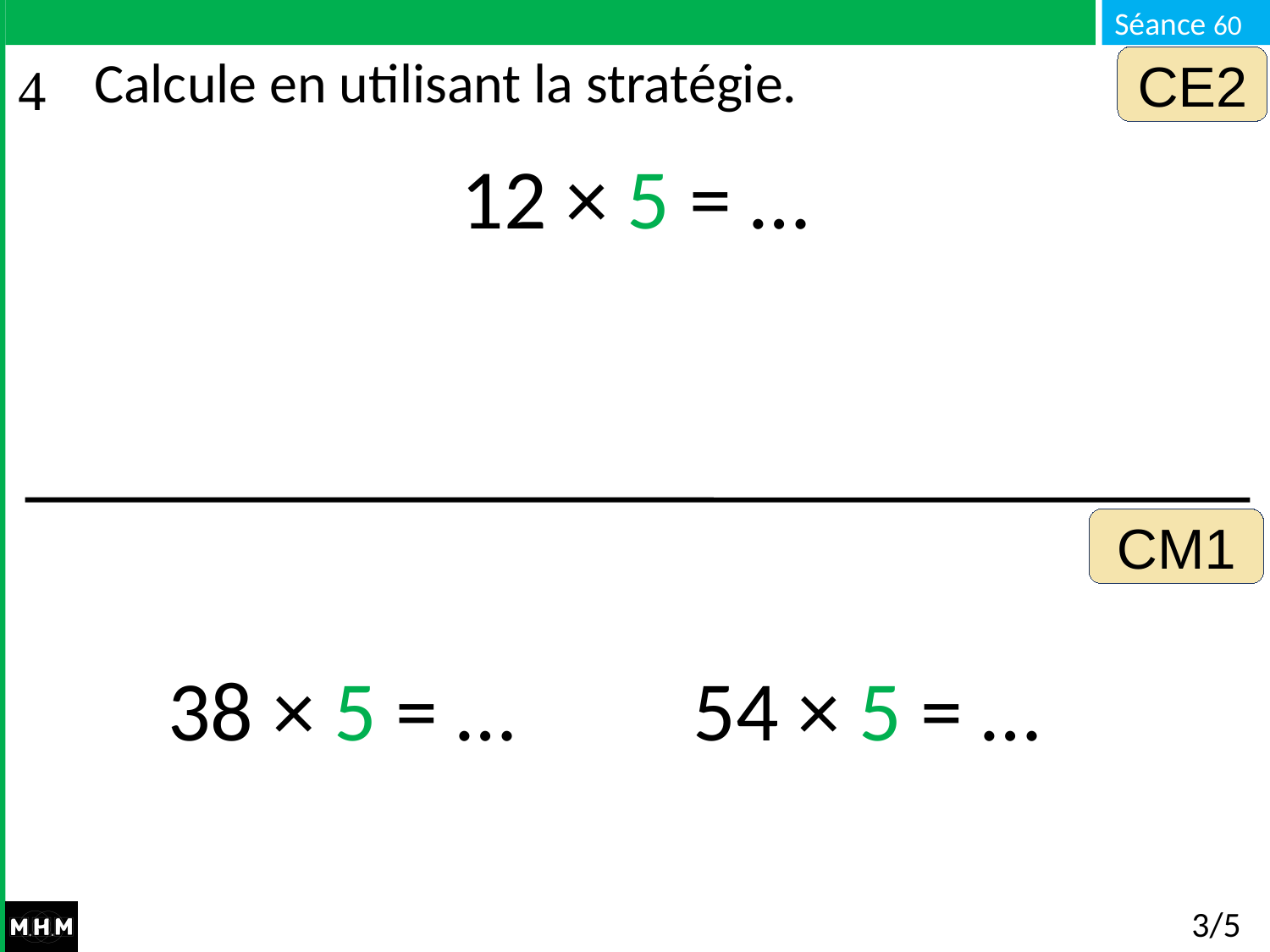

CE2
# Calcule en utilisant la stratégie.
12 × 5 = …

CM1
38 × 5 = …
54 × 5 = …
3/5